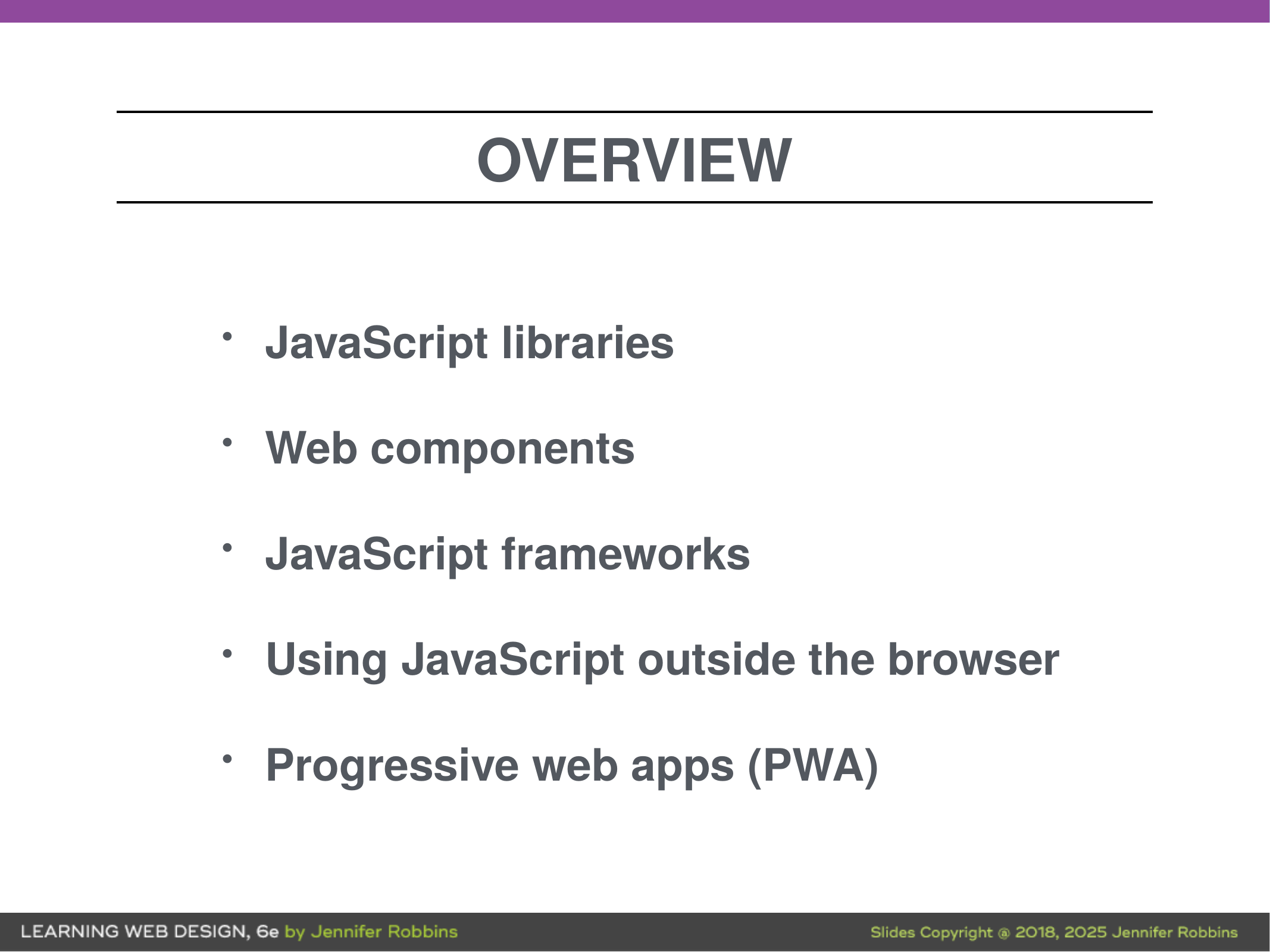

JavaScript libraries
Web components
JavaScript frameworks
Using JavaScript outside the browser
Progressive web apps (PWA)